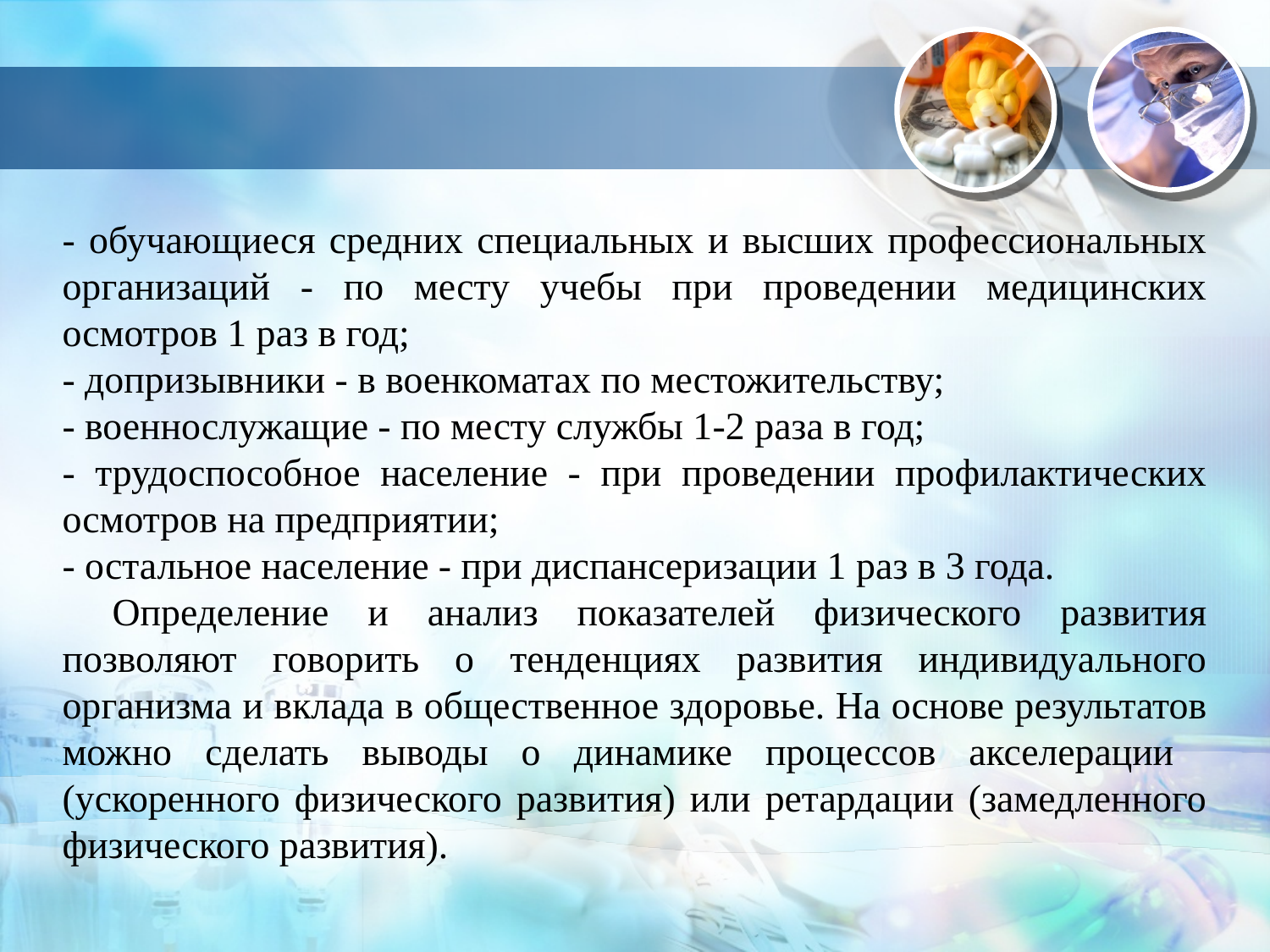

- обучающиеся средних специальных и высших профессиональных организаций - по месту учебы при проведении медицинских осмотров 1 раз в год;
- допризывники - в военкоматах по местожительству;
- военнослужащие - по месту службы 1-2 раза в год;
- трудоспособное население - при проведении профилактических осмотров на предприятии;
- остальное население - при диспансеризации 1 раз в 3 года.
Определение и анализ показателей физического развития позволяют говорить о тенденциях развития индивидуального организма и вклада в общественное здоровье. На основе результатов можно сделать выводы о динамике процессов акселерации  (ускоренного физического развития) или ретардации (замедленного физического развития).